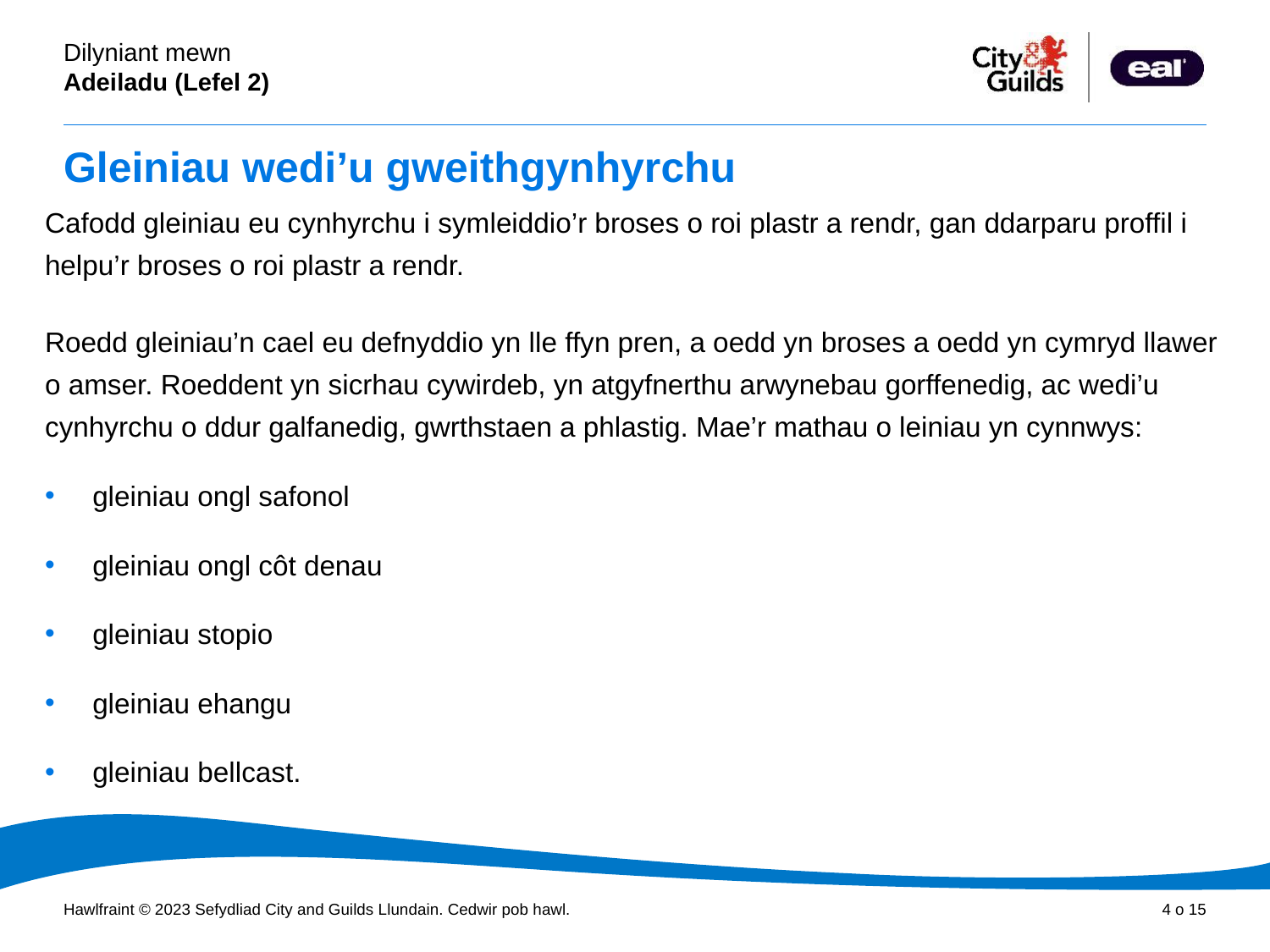

# Gleiniau wedi’u gweithgynhyrchu
Cafodd gleiniau eu cynhyrchu i symleiddio’r broses o roi plastr a rendr, gan ddarparu proffil i helpu’r broses o roi plastr a rendr.
Roedd gleiniau’n cael eu defnyddio yn lle ffyn pren, a oedd yn broses a oedd yn cymryd llawer o amser. Roeddent yn sicrhau cywirdeb, yn atgyfnerthu arwynebau gorffenedig, ac wedi’u cynhyrchu o ddur galfanedig, gwrthstaen a phlastig. Mae’r mathau o leiniau yn cynnwys:
gleiniau ongl safonol
gleiniau ongl côt denau
gleiniau stopio
gleiniau ehangu
gleiniau bellcast.